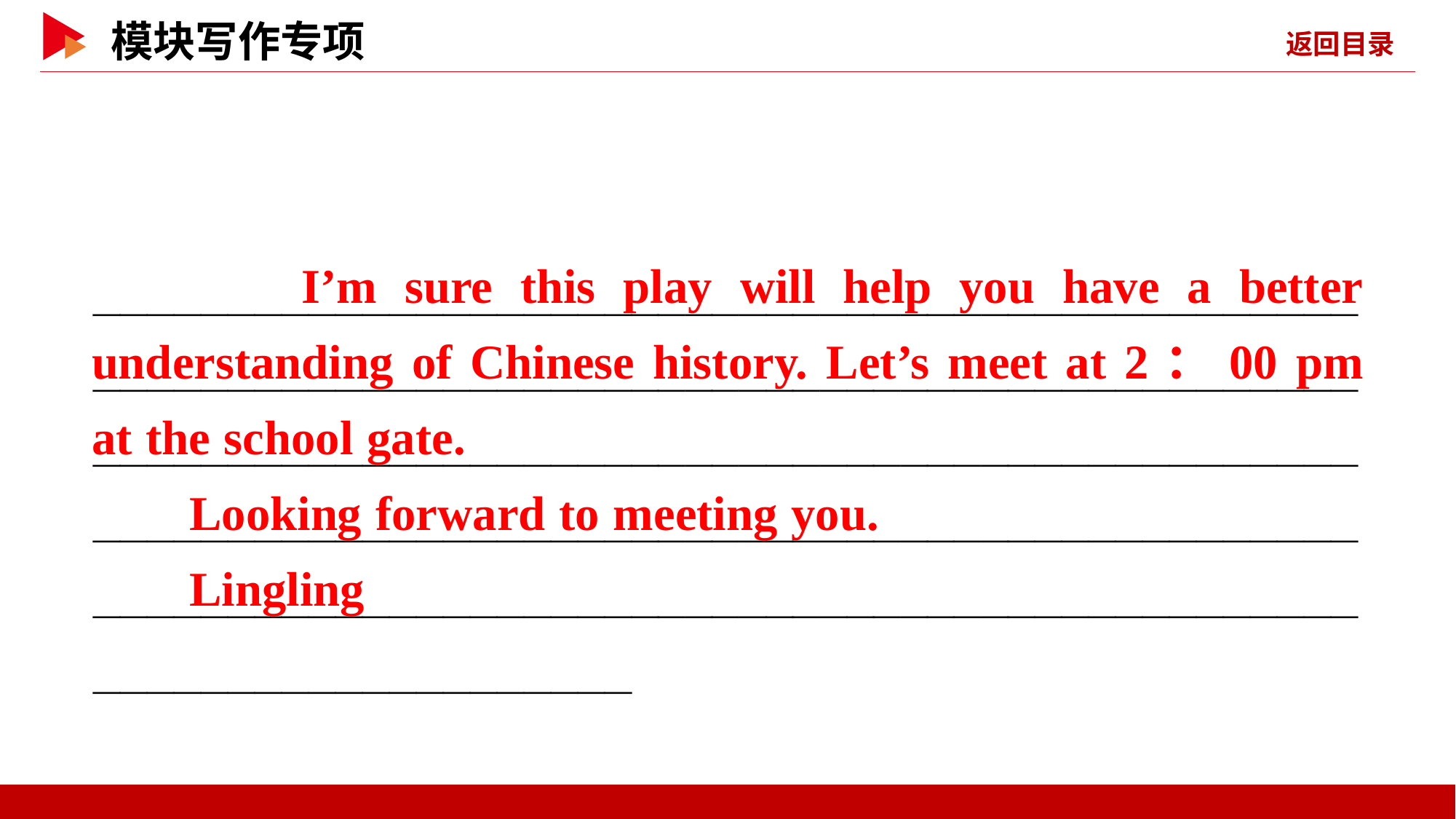

I’m sure this play will help you have a better understanding of Chinese history. Let’s meet at 2：00 pm at the school gate.
        Looking forward to meeting you.
        Lingling
_______________________________________________________________________________________________________________________________________________________________________________________________________________________________________________________________